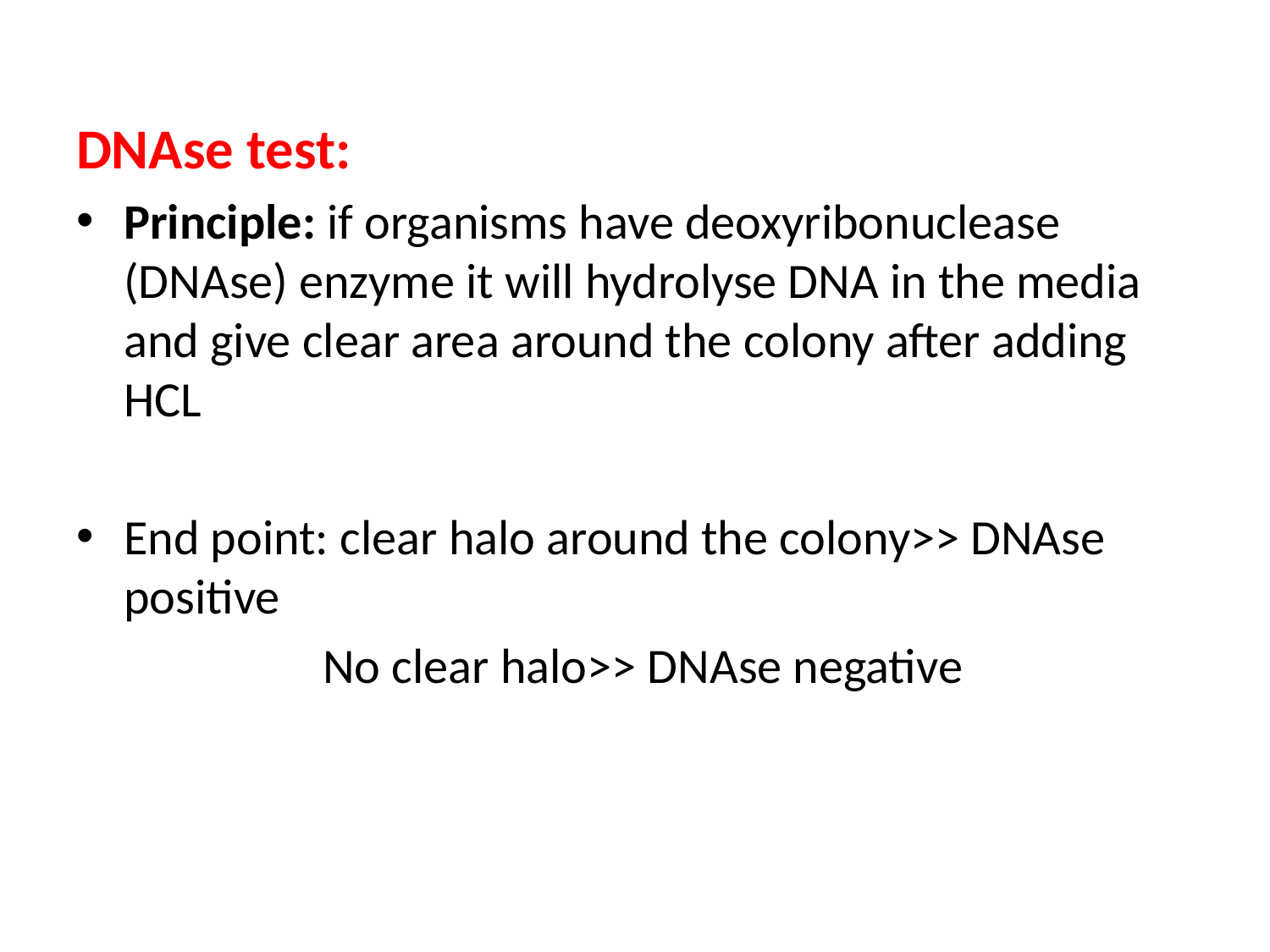

#
DNAse test:
Principle: if organisms have deoxyribonuclease (DNAse) enzyme it will hydrolyse DNA in the media and give clear area around the colony after adding HCL

End point: clear halo around the colony>> DNAse positive
                      No clear halo>> DNAse negative